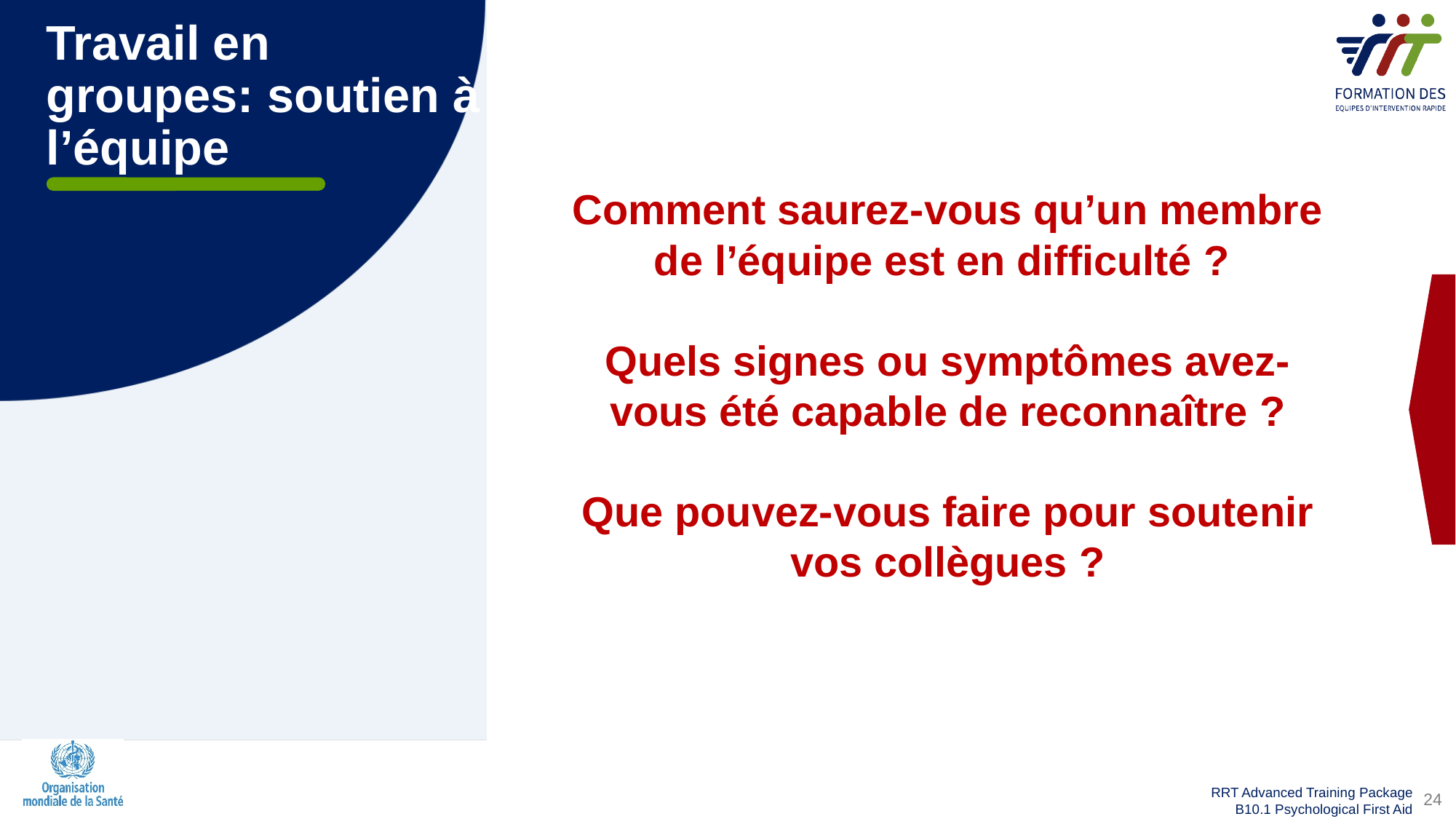

Travail en groupes: soutien à l’équipe
# Comment saurez-vous qu’un membre de l’équipe est en difficulté ? Quels signes ou symptômes avez-vous été capable de reconnaître ? Que pouvez-vous faire pour soutenir vos collègues ?